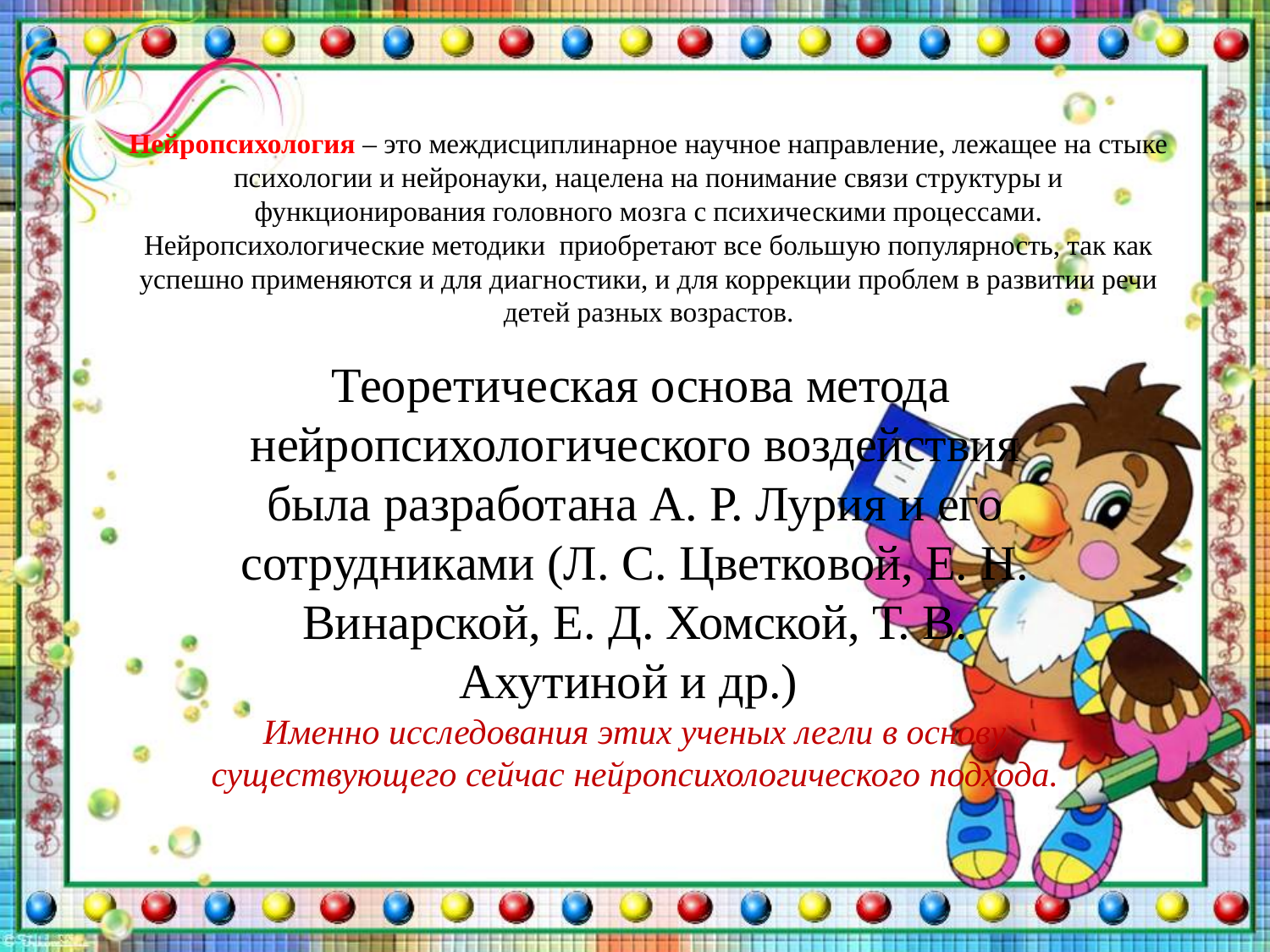

# Нейропсихология – это междисциплинарное научное направление, лежащее на стыке психологии и нейронауки, нацелена на понимание связи структуры и функционирования головного мозга с психическими процессами. Нейропсихологические методики  приобретают все большую популярность, так как успешно применяются и для диагностики, и для коррекции проблем в развитии речи детей разных возрастов.
 Теоретическая основа метода нейропсихологического воздействия была разработана А. Р. Лурия и его сотрудниками (Л. С. Цветковой, Е. Н. Винарской, Е. Д. Хомской, Т. В. Ахутиной и др.)
Именно исследования этих ученых легли в основу существующего сейчас нейропсихологического подхода.